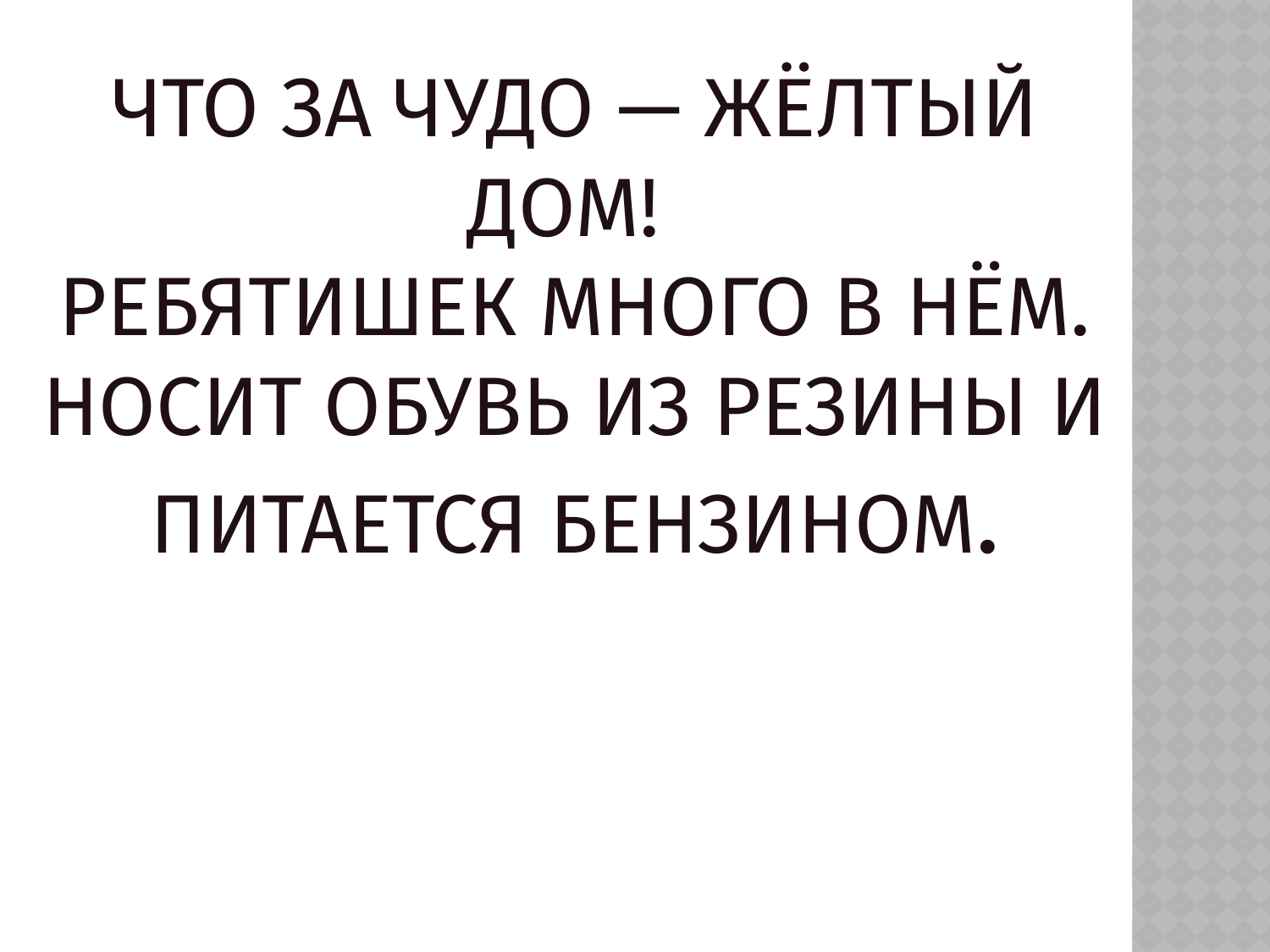

# Что за чудо — жёлтый дом! Ребятишек много в нём. Носит обувь из резины И питается бензином.